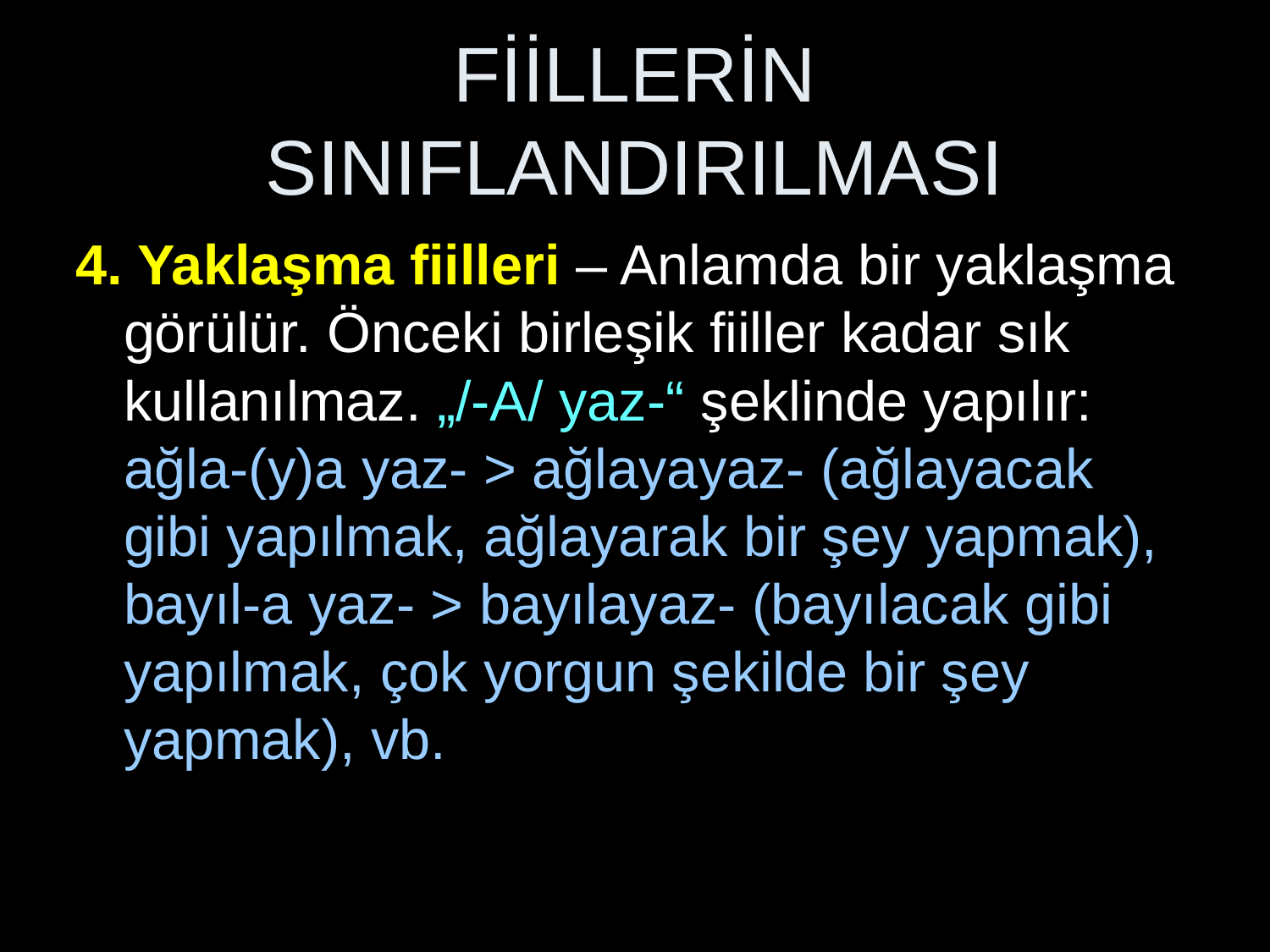

# FİİLLERİN SINIFLANDIRILMASI
4. Yaklaşma fiilleri – Anlamda bir yaklaşma görülür. Önceki birleşik fiiller kadar sık kullanılmaz. „/-A/ yaz-“ şeklinde yapılır:
ağla-(y)a yaz- > ağlayayaz- (ağlayacak gibi yapılmak, ağlayarak bir şey yapmak), bayıl-a yaz- > bayılayaz- (bayılacak gibi yapılmak, çok yorgun şekilde bir şey yapmak), vb.